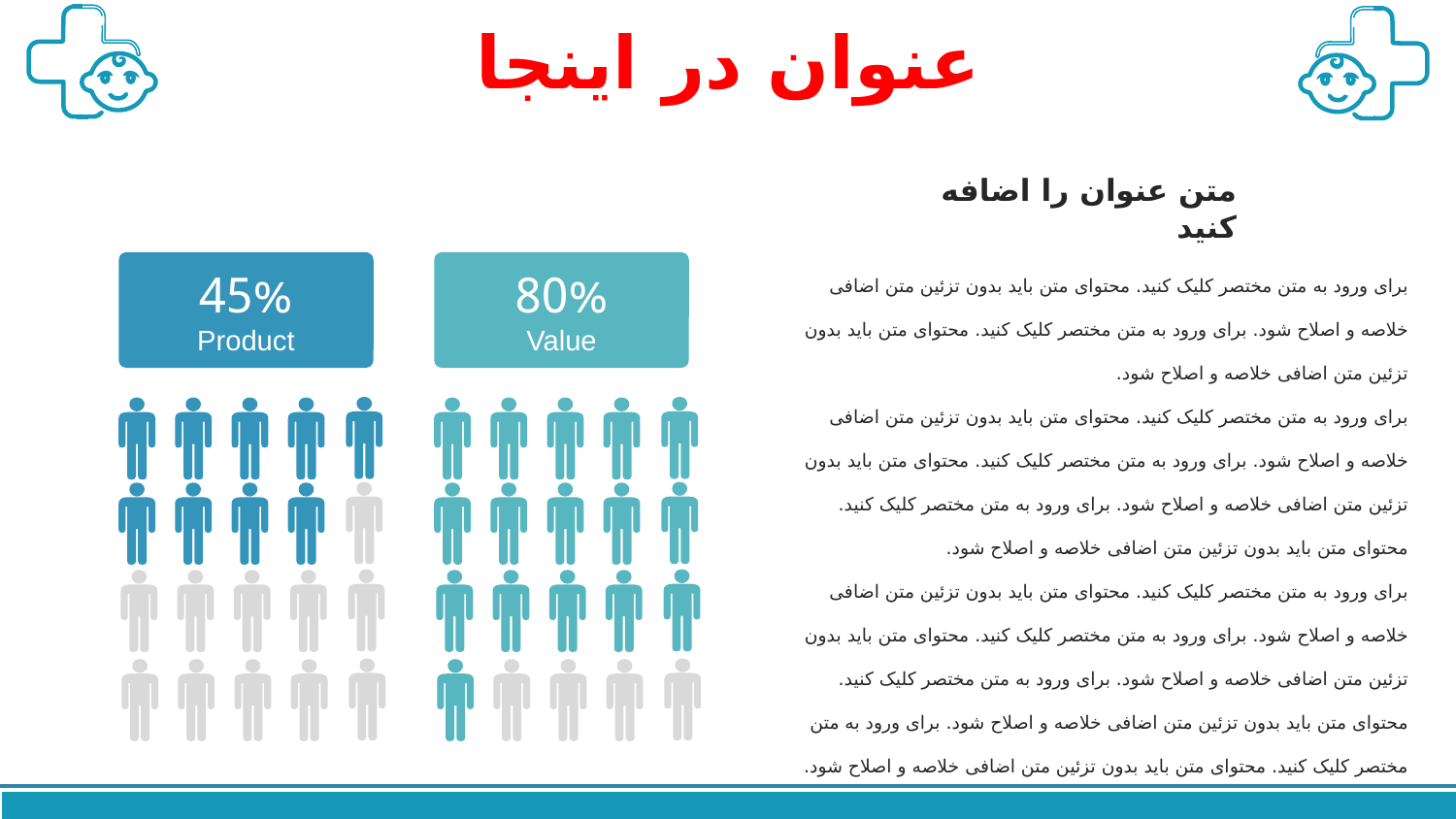

# عنوان در اینجا
متن عنوان را اضافه کنید
برای ورود به متن مختصر کلیک کنید. محتوای متن باید بدون تزئین متن اضافی خلاصه و اصلاح شود. برای ورود به متن مختصر کلیک کنید. محتوای متن باید بدون تزئین متن اضافی خلاصه و اصلاح شود.
برای ورود به متن مختصر کلیک کنید. محتوای متن باید بدون تزئین متن اضافی خلاصه و اصلاح شود. برای ورود به متن مختصر کلیک کنید. محتوای متن باید بدون تزئین متن اضافی خلاصه و اصلاح شود. برای ورود به متن مختصر کلیک کنید. محتوای متن باید بدون تزئین متن اضافی خلاصه و اصلاح شود.
برای ورود به متن مختصر کلیک کنید. محتوای متن باید بدون تزئین متن اضافی خلاصه و اصلاح شود. برای ورود به متن مختصر کلیک کنید. محتوای متن باید بدون تزئین متن اضافی خلاصه و اصلاح شود. برای ورود به متن مختصر کلیک کنید. محتوای متن باید بدون تزئین متن اضافی خلاصه و اصلاح شود. برای ورود به متن مختصر کلیک کنید. محتوای متن باید بدون تزئین متن اضافی خلاصه و اصلاح شود.
45%
Product
80%
Value